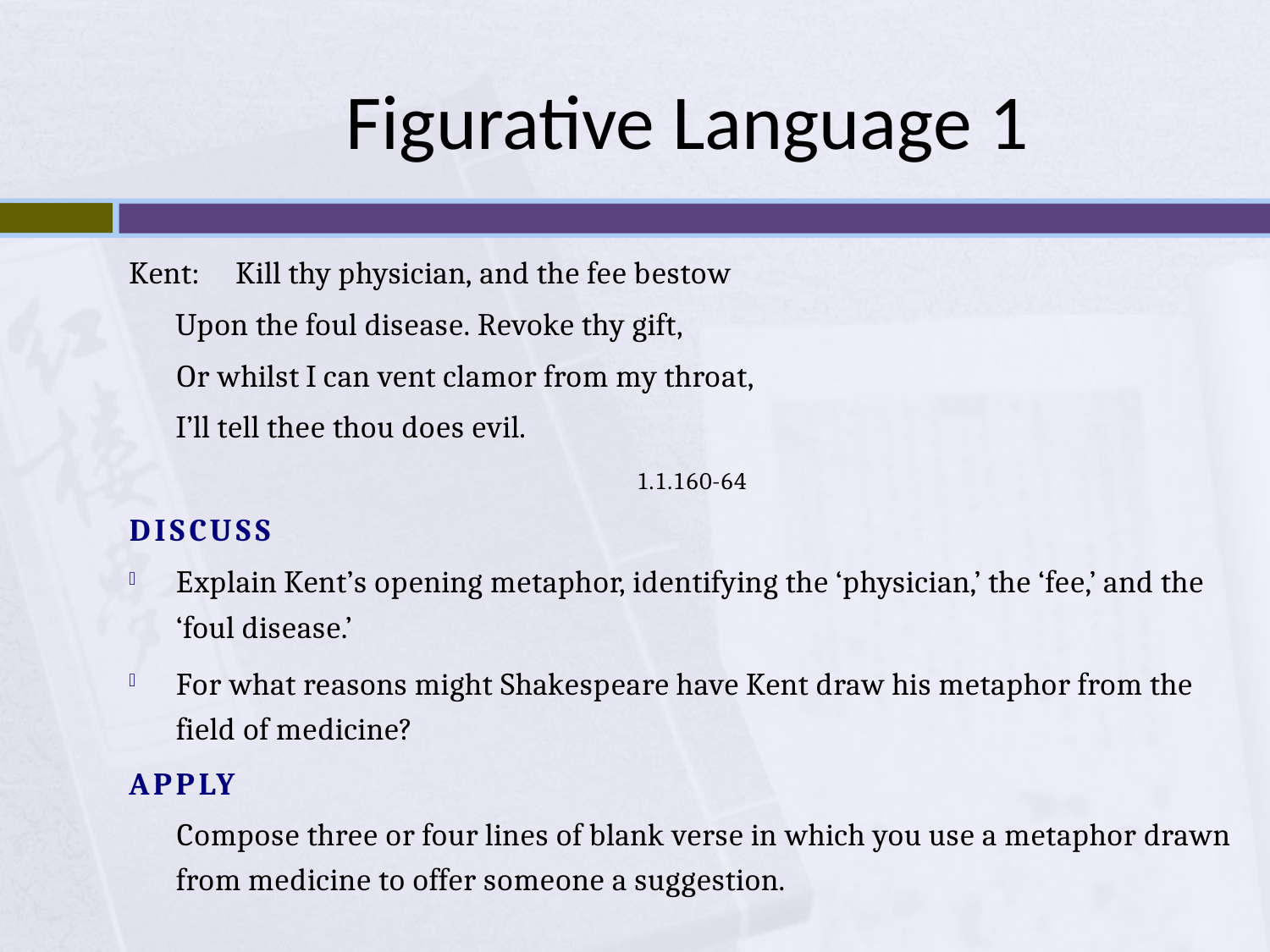

# Figurative Language 1
Kent:	Kill thy physician, and the fee bestow
		Upon the foul disease. Revoke thy gift,
		Or whilst I can vent clamor from my throat,
		I’ll tell thee thou does evil.
 1.1.160-64
DISCUSS
Explain Kent’s opening metaphor, identifying the ‘physician,’ the ‘fee,’ and the ‘foul disease.’
For what reasons might Shakespeare have Kent draw his metaphor from the field of medicine?
APPLY
Compose three or four lines of blank verse in which you use a metaphor drawn from medicine to offer someone a suggestion.